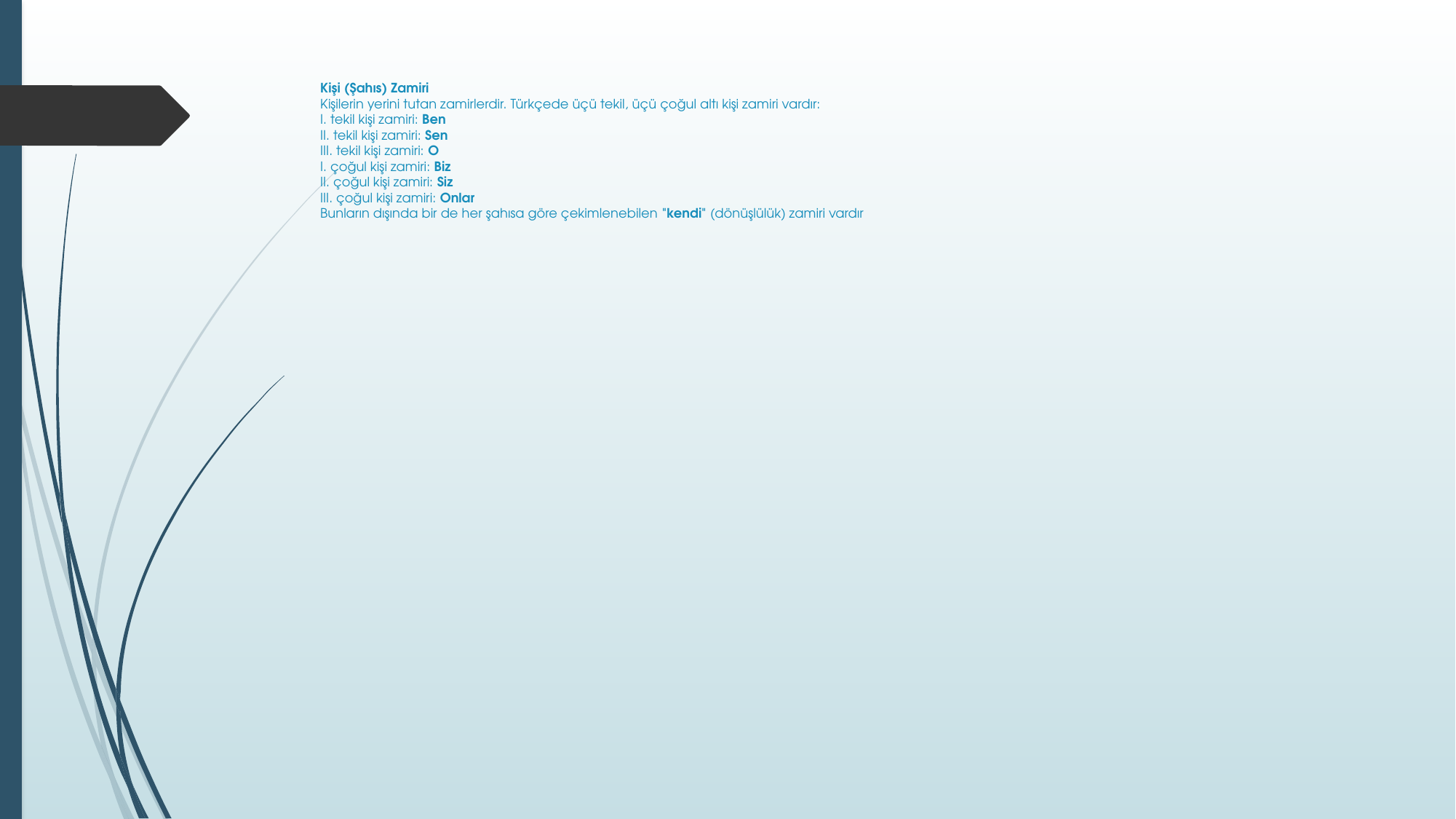

# Kişi (Şahıs) Zamiri Kişilerin yerini tutan zamirlerdir. Türkçede üçü tekil, üçü çoğul altı kişi zamiri vardır: I. tekil kişi zamiri: Ben II. tekil kişi zamiri: Sen III. tekil kişi zamiri: O I. çoğul kişi zamiri: Biz II. çoğul kişi zamiri: Siz III. çoğul kişi zamiri: Onlar Bunların dışında bir de her şahısa göre çekimlenebilen "kendi" (dönüşlülük) zamiri vardır